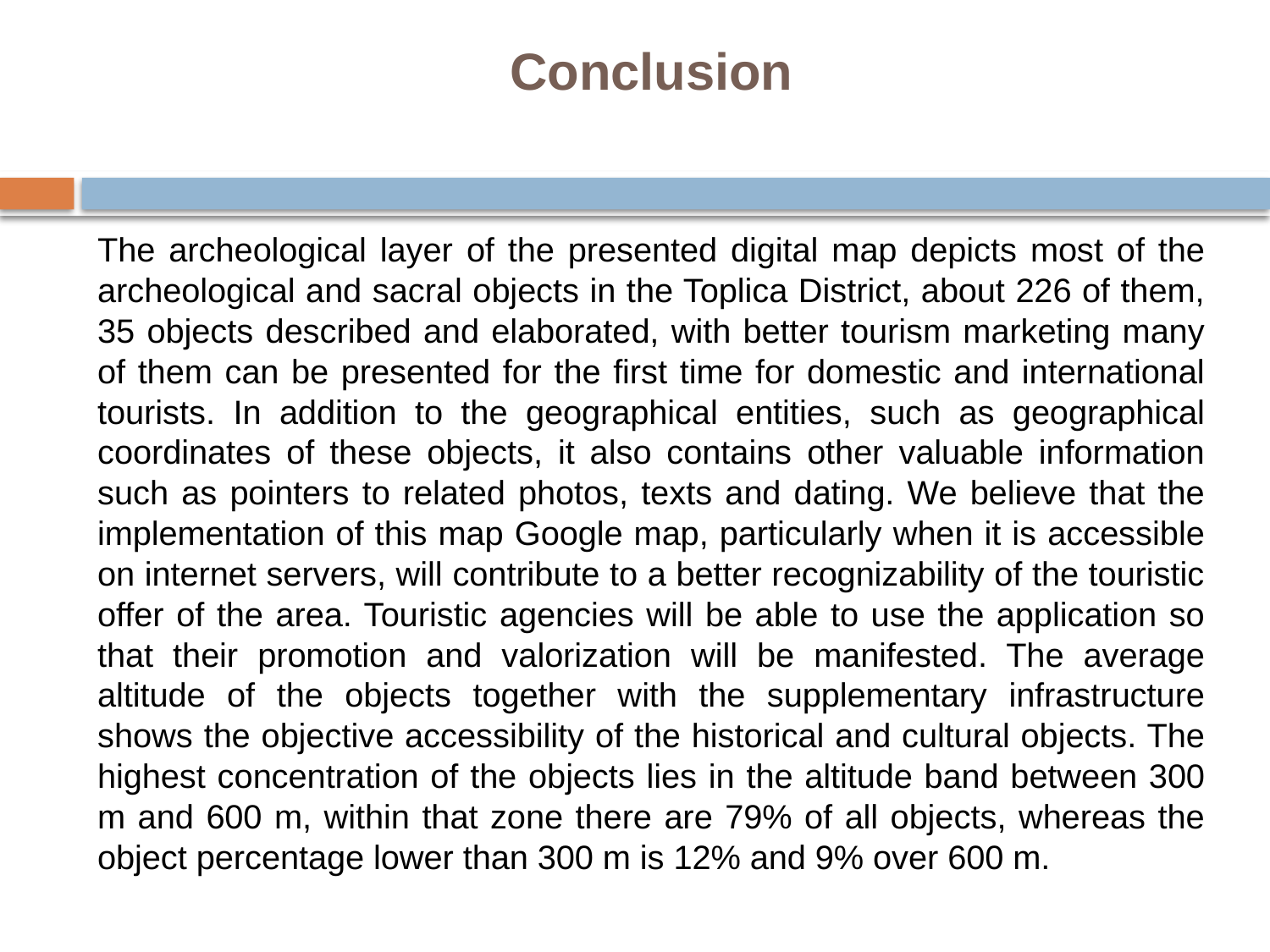

# Conclusion
The archeological layer of the presented digital map depicts most of the archeological and sacral objects in the Toplica District, about 226 of them, 35 objects described and elaborated, with better tourism marketing many of them can be presented for the first time for domestic and international tourists. In addition to the geographical entities, such as geographical coordinates of these objects, it also contains other valuable information such as pointers to related photos, texts and dating. We believe that the implementation of this map Google map, particularly when it is accessible on internet servers, will contribute to a better recognizability of the touristic offer of the area. Touristic agencies will be able to use the application so that their promotion and valorization will be manifested. The average altitude of the objects together with the supplementary infrastructure shows the objective accessibility of the historical and cultural objects. The highest concentration of the objects lies in the altitude band between 300 m and 600 m, within that zone there are 79% of all objects, whereas the object percentage lower than 300 m is 12% and 9% over 600 m.